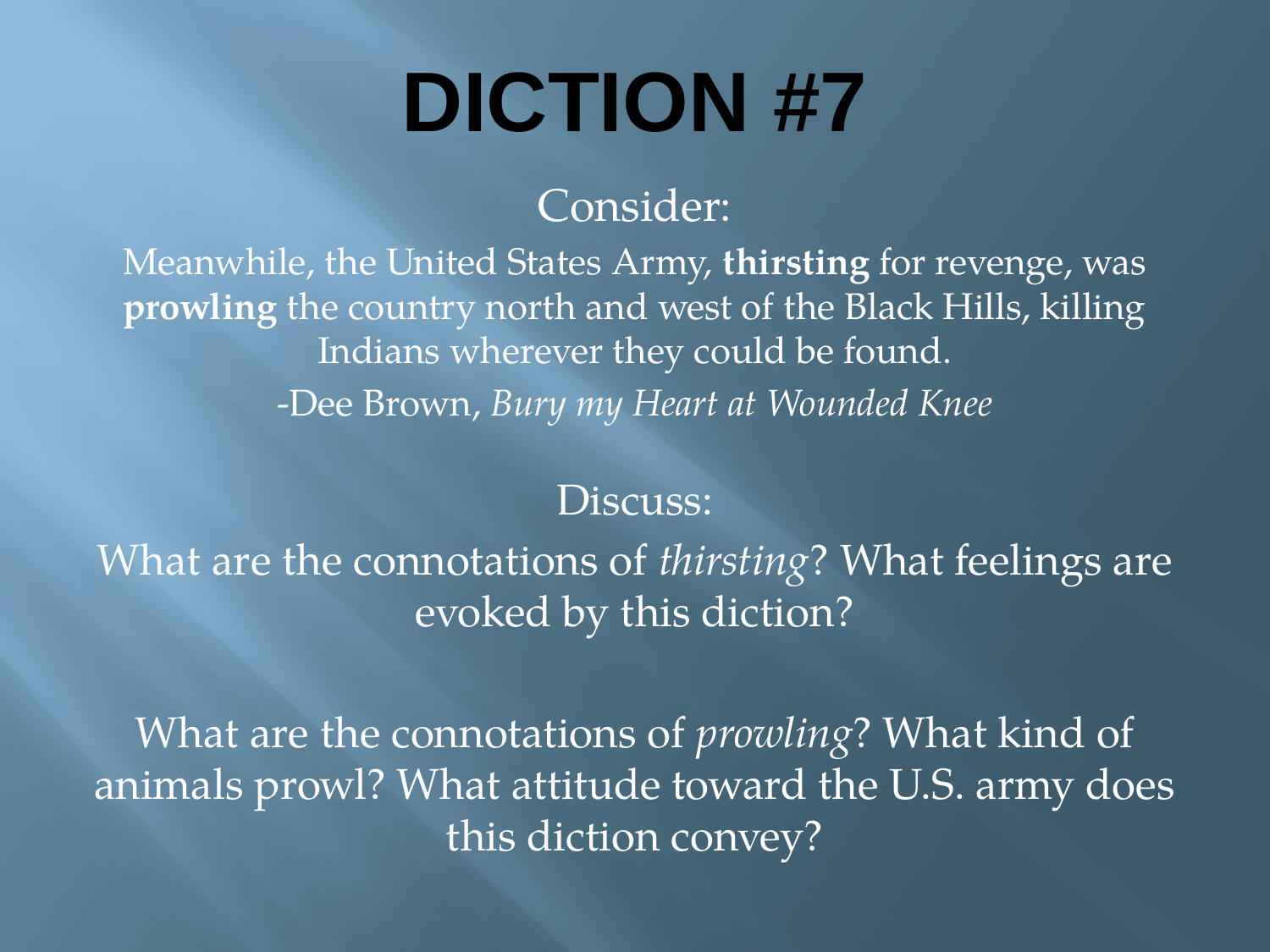

# Diction #7
Consider:
Meanwhile, the United States Army, thirsting for revenge, was prowling the country north and west of the Black Hills, killing Indians wherever they could be found.
-Dee Brown, Bury my Heart at Wounded Knee

Discuss:
What are the connotations of thirsting? What feelings are evoked by this diction?

What are the connotations of prowling? What kind of animals prowl? What attitude toward the U.S. army does this diction convey?